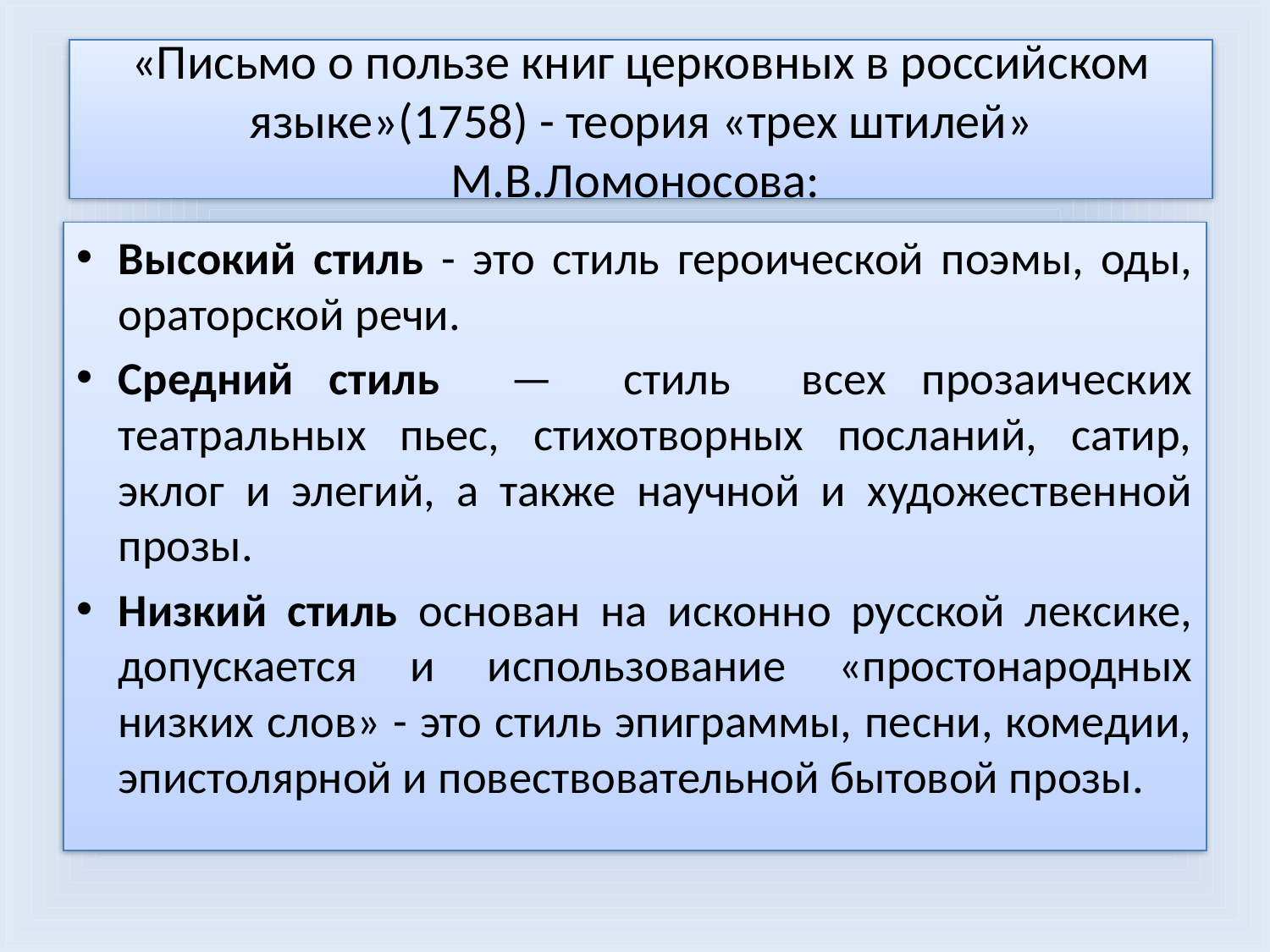

# «Письмо о пользе книг церковных в российском языке»(1758) - теория «трех штилей» М.В.Ломоносова:
Высокий стиль - это стиль героической поэмы, оды, ораторской речи.
Средний стиль  —  стиль  всех прозаических театральных пьес, стихотворных посланий, сатир, эклог и элегий, а также научной и художественной прозы.
Низкий стиль основан на исконно русской лексике, допускается и использование «простонародных низких слов» - это стиль эпиграммы, песни, комедии, эпистолярной и повествовательной бытовой прозы.